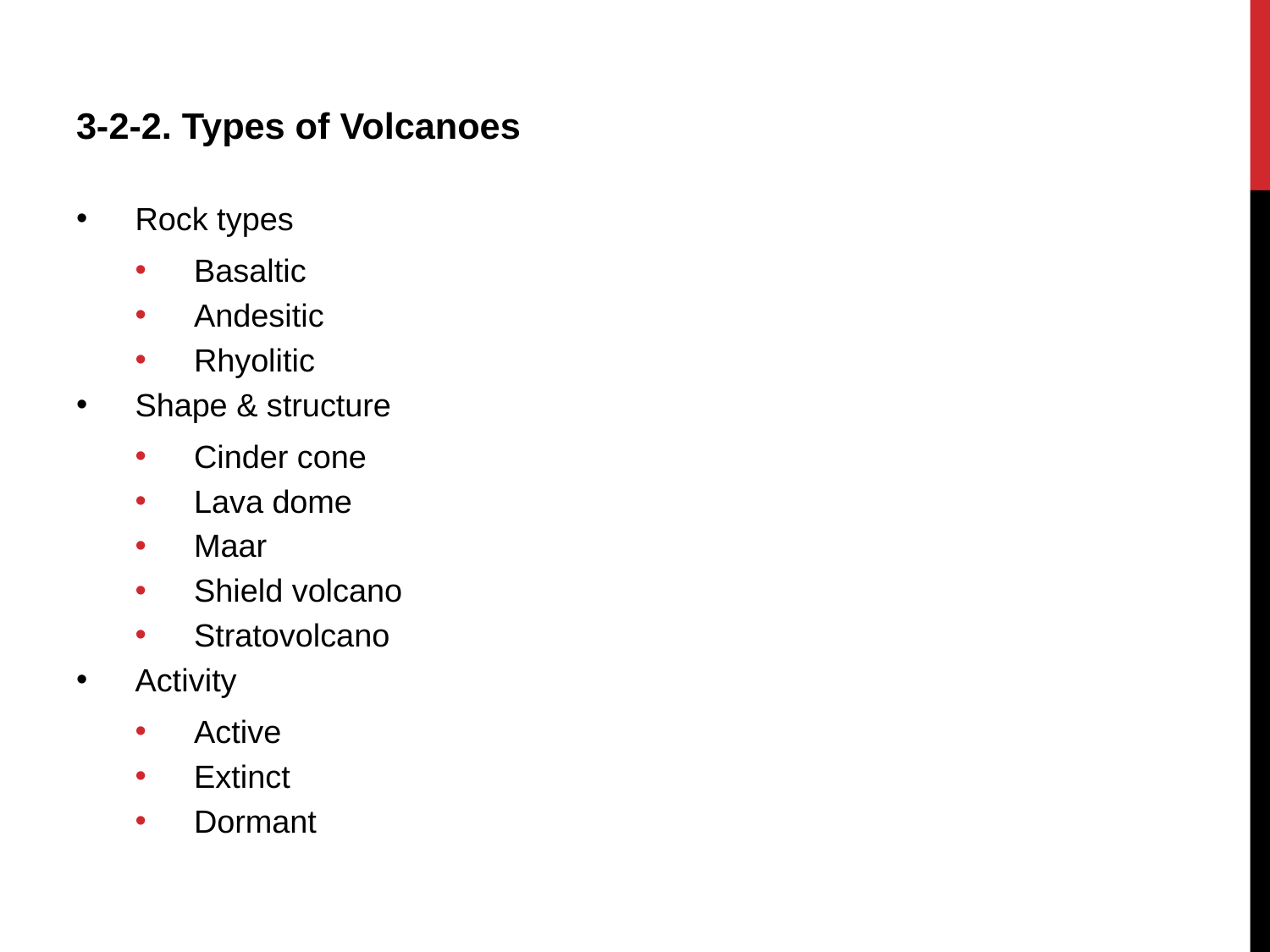

3-2-2. Types of Volcanoes

Rock types
Basaltic
Andesitic
Rhyolitic
Shape & structure
Cinder cone
Lava dome
Maar
Shield volcano
Stratovolcano
Activity
Active
Extinct
Dormant